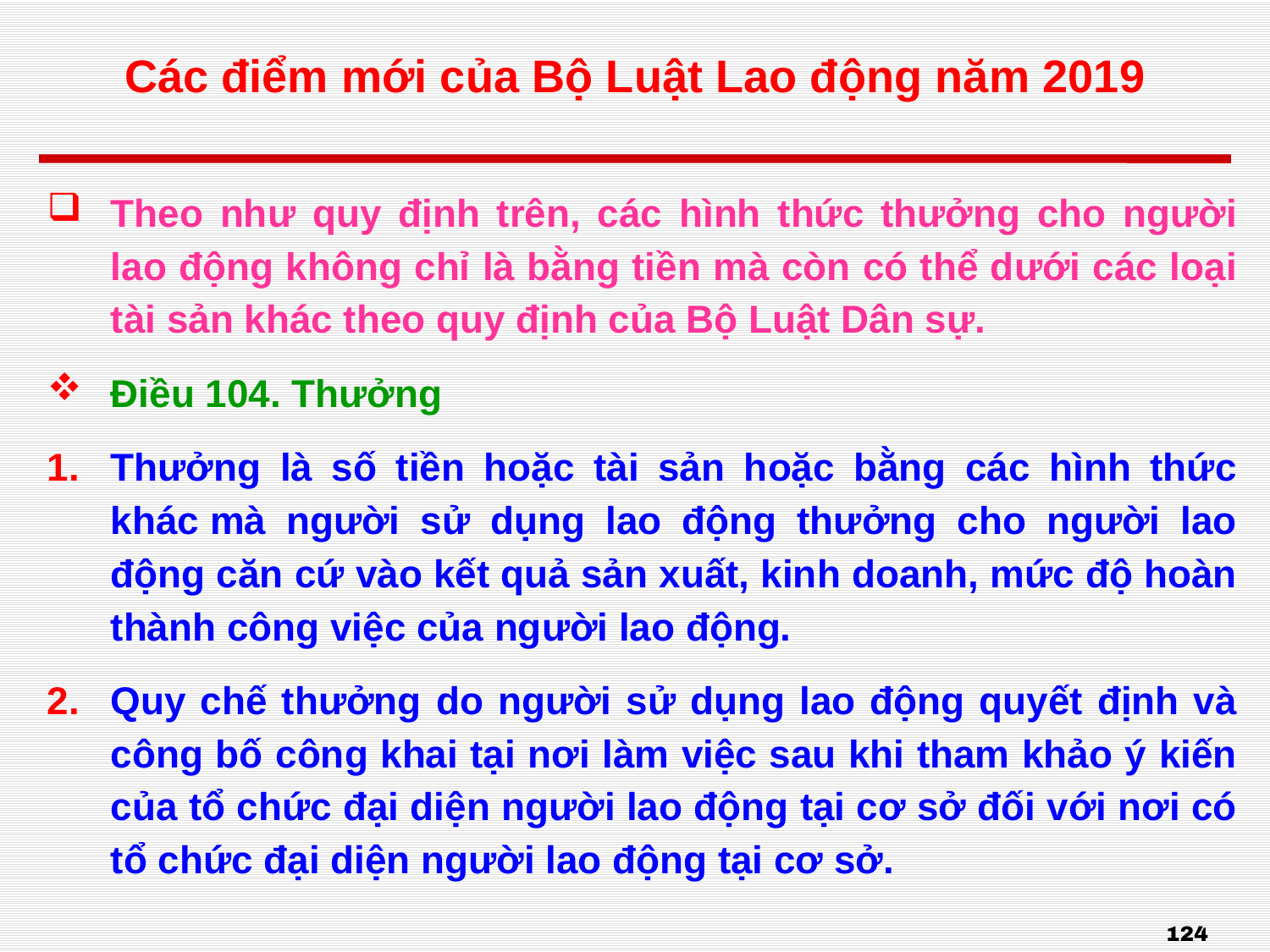

# Các điểm mới của Bộ Luật Lao động năm 2019
Theo như quy định trên, các hình thức thưởng cho người lao động không chỉ là bằng tiền mà còn có thể dưới các loại tài sản khác theo quy định của Bộ Luật Dân sự.
Điều 104. Thưởng
Thưởng là số tiền hoặc tài sản hoặc bằng các hình thức khác mà người sử dụng lao động thưởng cho người lao động căn cứ vào kết quả sản xuất, kinh doanh, mức độ hoàn thành công việc của người lao động.
Quy chế thưởng do người sử dụng lao động quyết định và công bố công khai tại nơi làm việc sau khi tham khảo ý kiến của tổ chức đại diện người lao động tại cơ sở đối với nơi có tổ chức đại diện người lao động tại cơ sở.